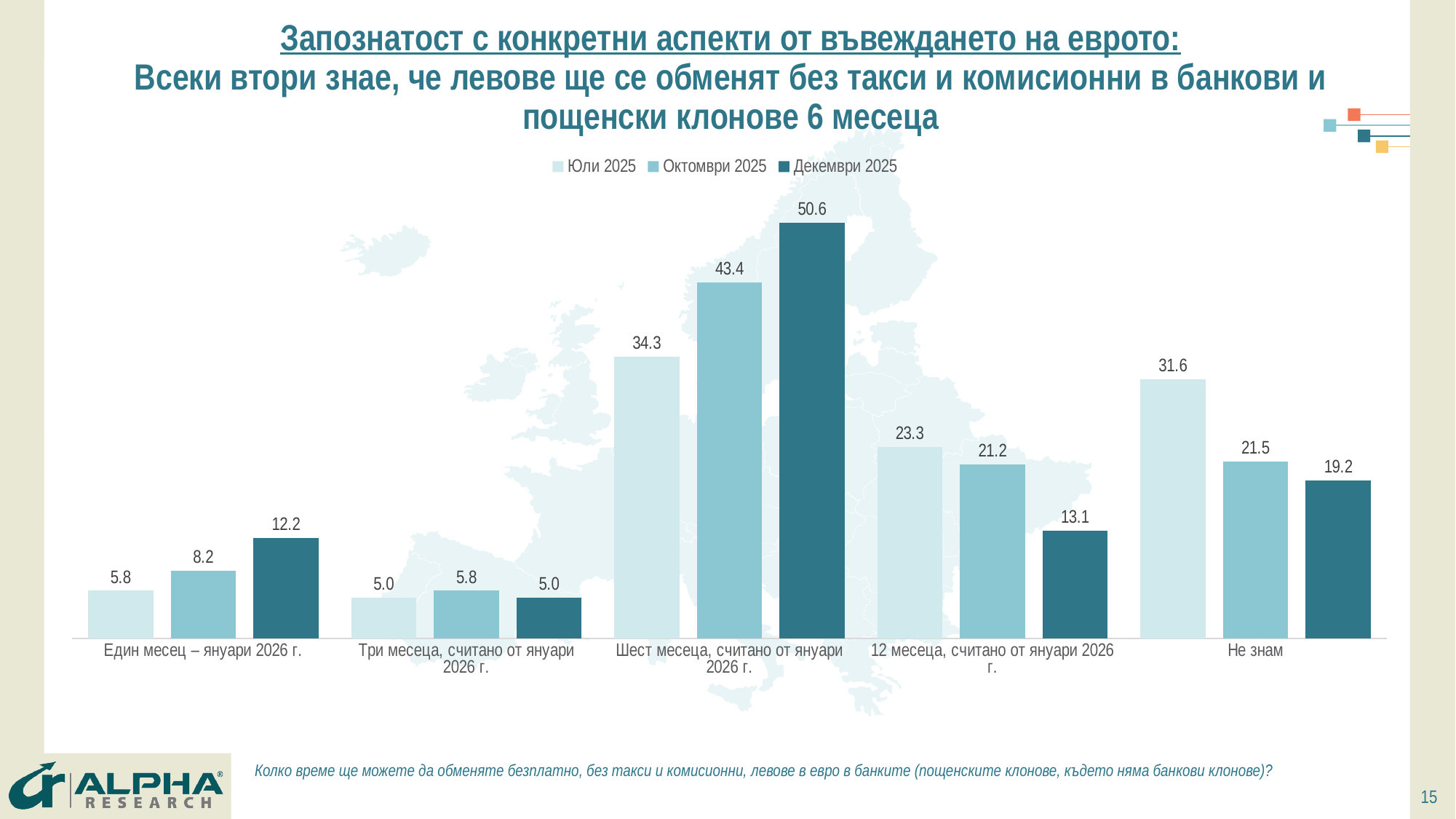

# Запознатост с конкретни аспекти от въвеждането на еврото: Всеки втори знае, че левове ще се обменят без такси и комисионни в банкови и пощенски клонове 6 месеца

### Chart

| Category | Юли 2025 | Октомври 2025 | Декември 2025 |
|---|---|---|---|
| Един месец – януари 2026 г. | 5.8 | 8.2 | 12.2 |
| Три месеца, считано от януари 2026 г. | 5.0 | 5.8 | 5.0 |
| Шест месеца, считано от януари 2026 г. | 34.3 | 43.4 | 50.6 |
| 12 месеца, считано от януари 2026 г. | 23.3 | 21.2 | 13.1 |
| Не знам | 31.6 | 21.5 | 19.2 |
Колко време ще можете да обменяте безплатно, без такси и комисионни, левове в евро в банките (пощенските клонове, където няма банкови клонове)?
15